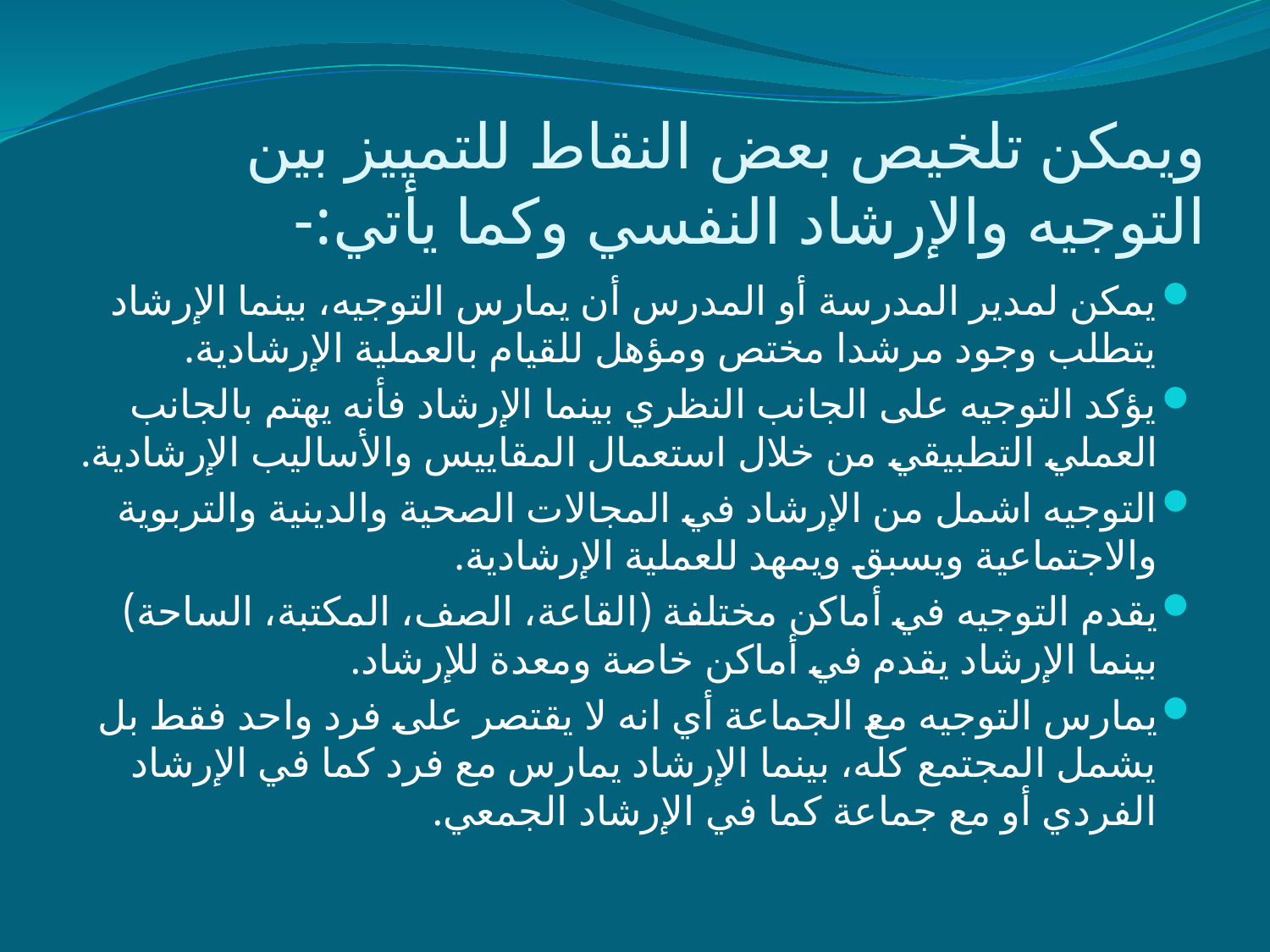

# ويمكن تلخيص بعض النقاط للتمييز بين التوجيه والإرشاد النفسي وكما يأتي:-
يمكن لمدير المدرسة أو المدرس أن يمارس التوجيه، بينما الإرشاد يتطلب وجود مرشدا مختص ومؤهل للقيام بالعملية الإرشادية.
يؤكد التوجيه على الجانب النظري بينما الإرشاد فأنه يهتم بالجانب العملي التطبيقي من خلال استعمال المقاييس والأساليب الإرشادية.
التوجيه اشمل من الإرشاد في المجالات الصحية والدينية والتربوية والاجتماعية ويسبق ويمهد للعملية الإرشادية.
يقدم التوجيه في أماكن مختلفة (القاعة، الصف، المكتبة، الساحة) بينما الإرشاد يقدم في أماكن خاصة ومعدة للإرشاد.
يمارس التوجيه مع الجماعة أي انه لا يقتصر على فرد واحد فقط بل يشمل المجتمع كله، بينما الإرشاد يمارس مع فرد كما في الإرشاد الفردي أو مع جماعة كما في الإرشاد الجمعي.